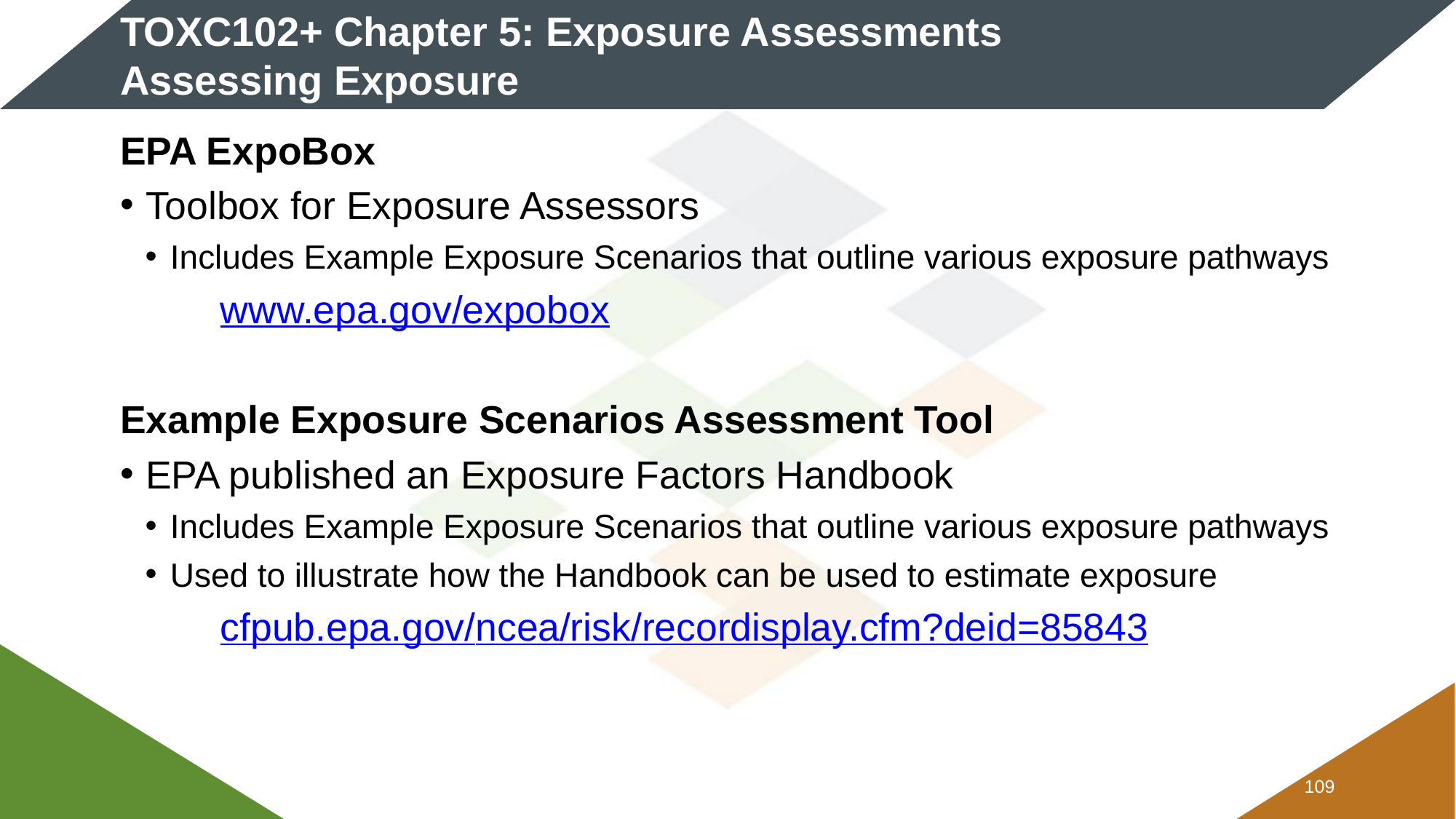

# TOXC102+ Chapter 5: Exposure Assessments Assessing Exposure
EPA ExpoBox
Toolbox for Exposure Assessors
Includes Example Exposure Scenarios that outline various exposure pathways
	www.epa.gov/expobox

Example Exposure Scenarios Assessment Tool
EPA published an Exposure Factors Handbook
Includes Example Exposure Scenarios that outline various exposure pathways
Used to illustrate how the Handbook can be used to estimate exposure
	cfpub.epa.gov/ncea/risk/recordisplay.cfm?deid=85843
109